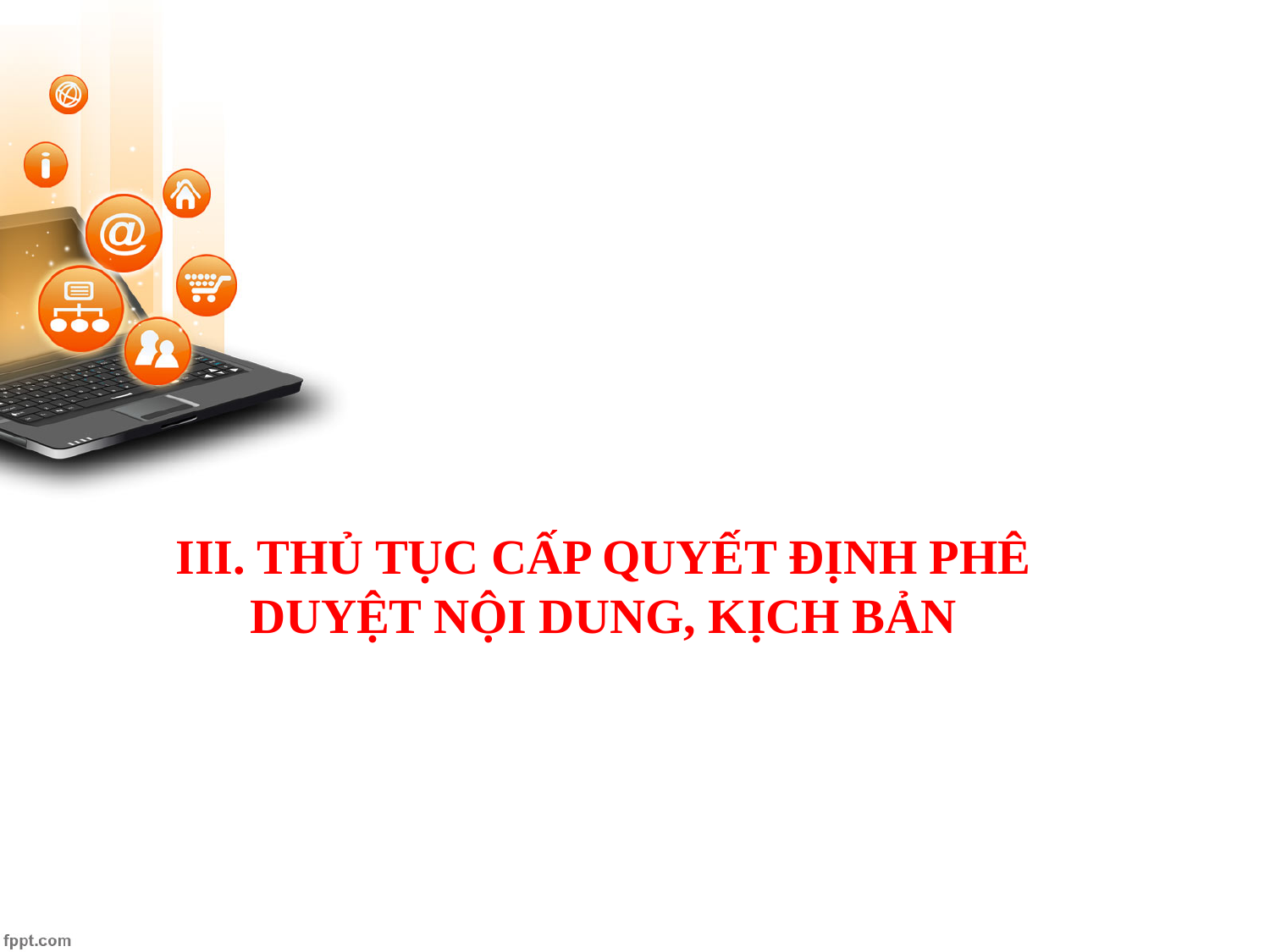

III. THỦ TỤC CẤP QUYẾT ĐỊNH PHÊ DUYỆT NỘI DUNG, KỊCH BẢN